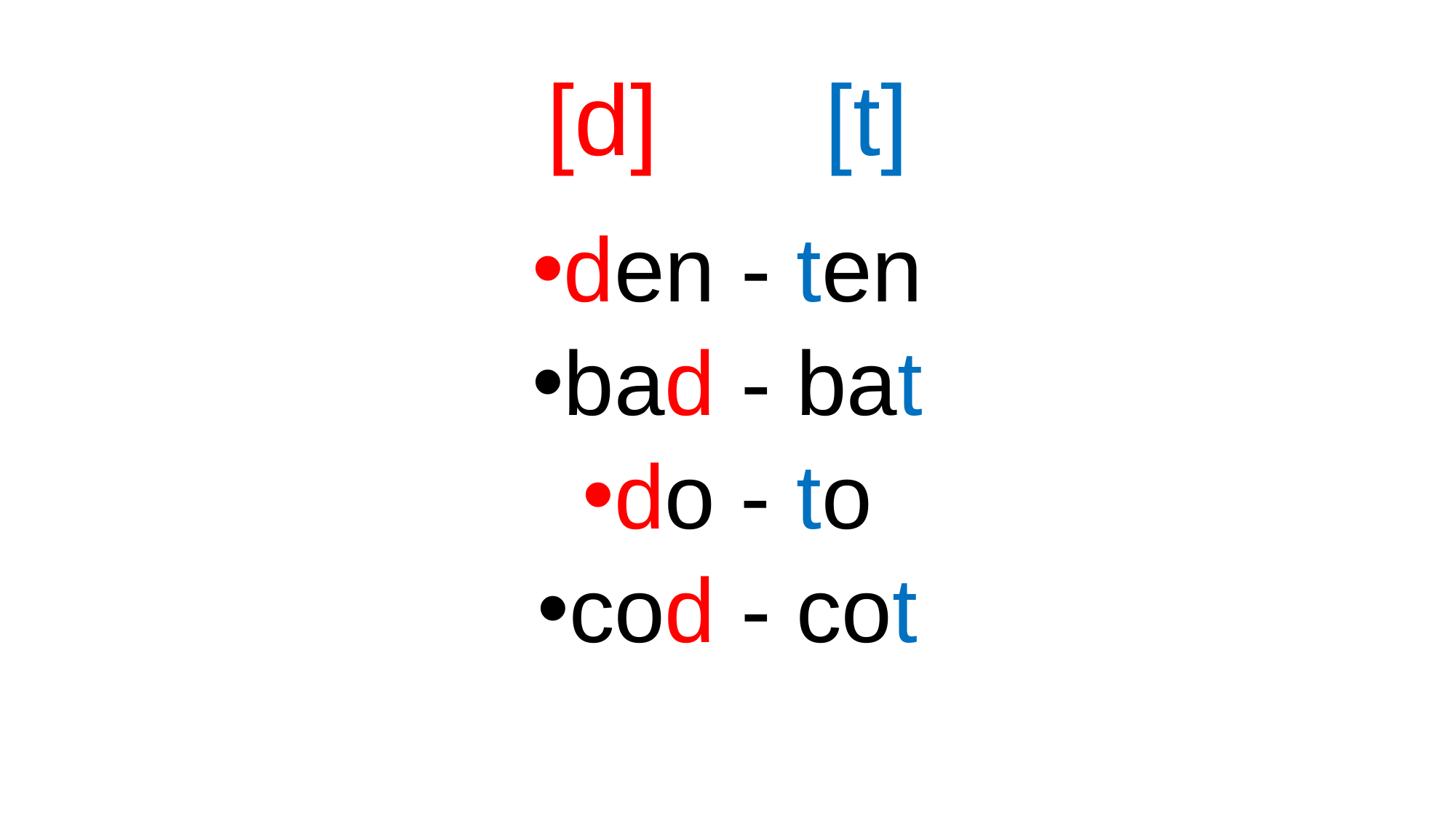

# [d]      [t]
den - ten
bad - bat
do - to
cod - cot